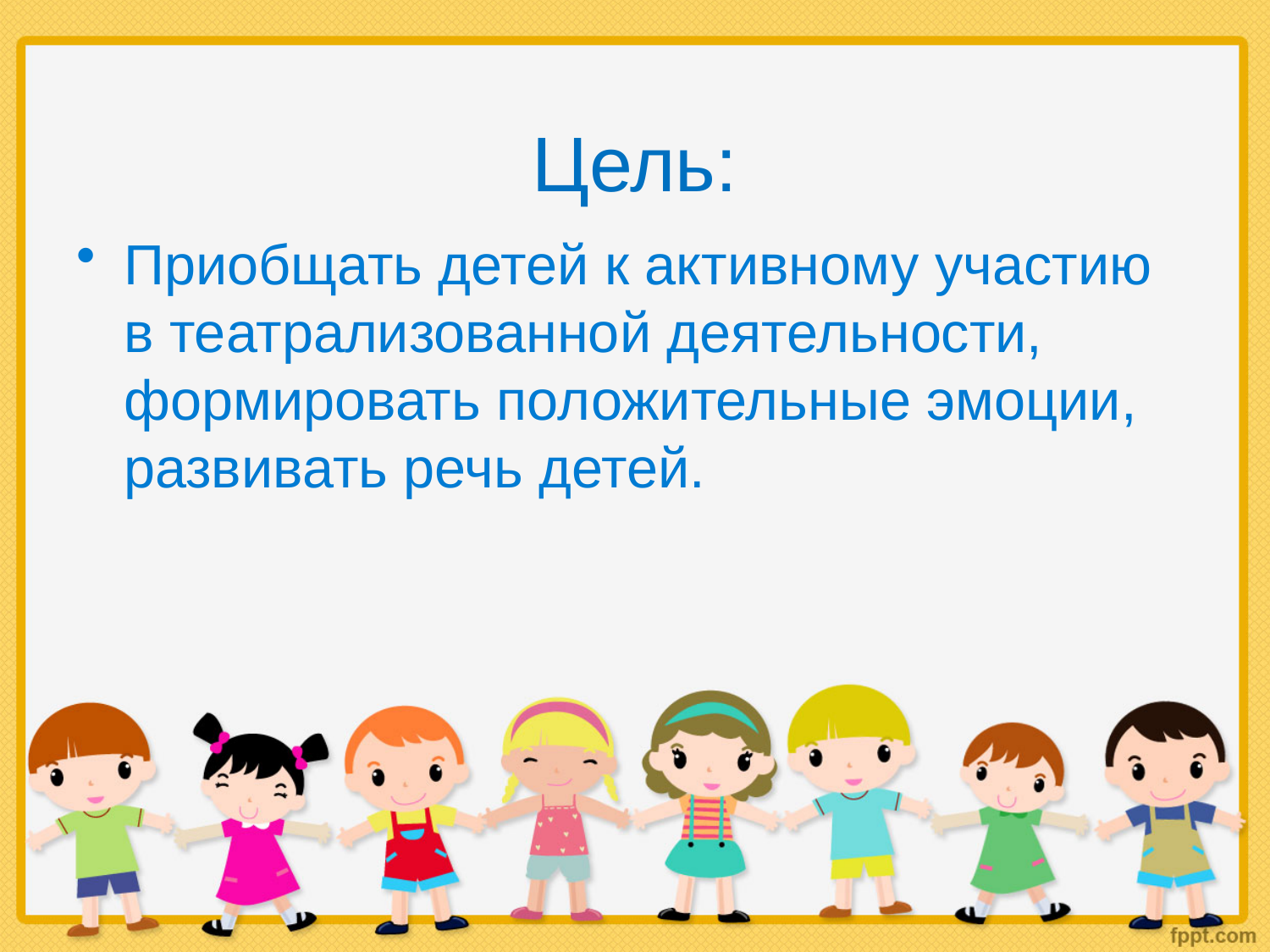

# Цель:
Приобщать детей к активному участию в театрализованной деятельности, формировать положительные эмоции, развивать речь детей.